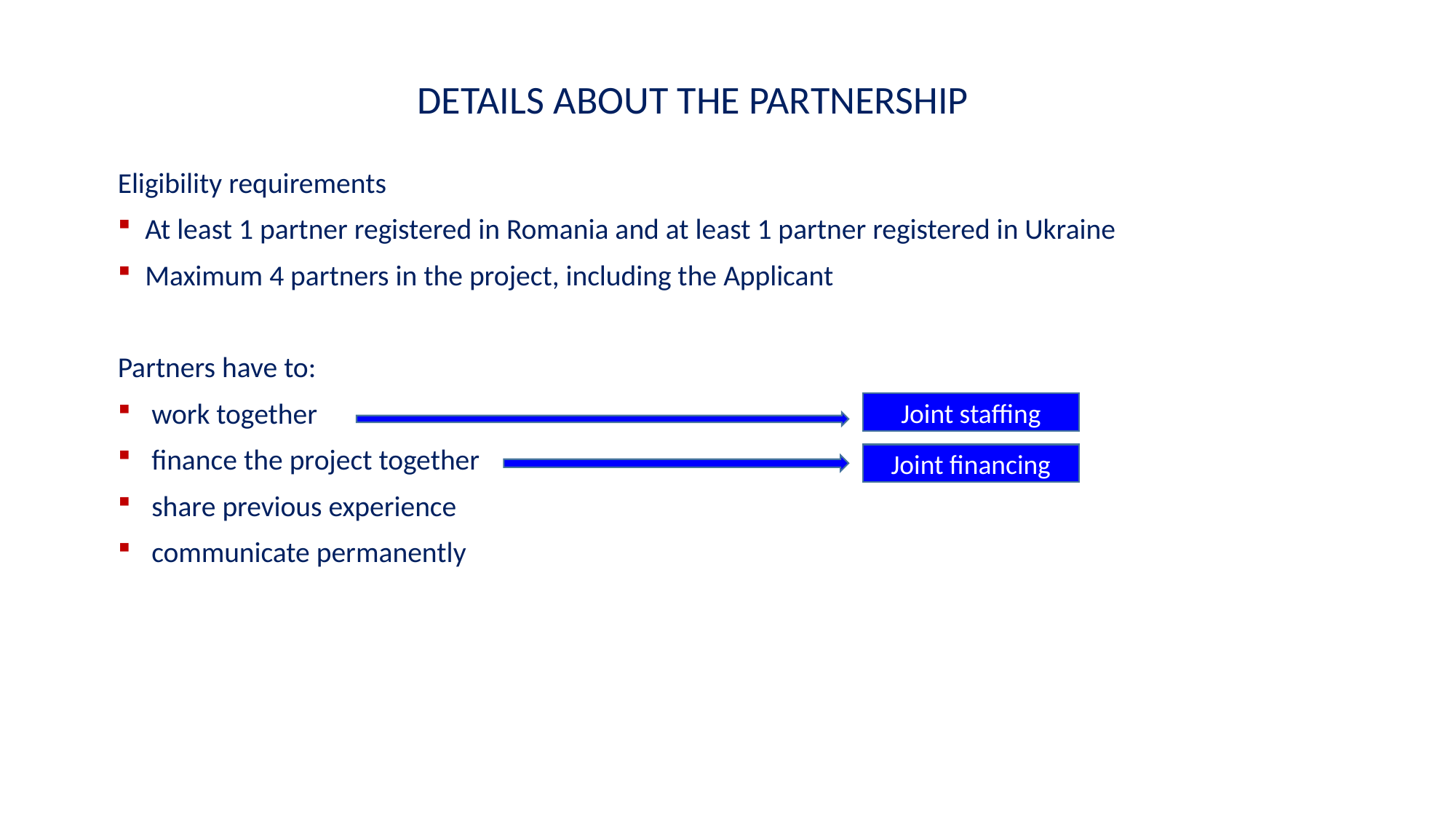

DETAILS ABOUT THE PARTNERSHIP
Eligibility requirements
At least 1 partner registered in Romania and at least 1 partner registered in Ukraine
Maximum 4 partners in the project, including the Applicant

Partners have to:
 work together
 finance the project together
 share previous experience
 communicate permanently

Joint staffing

Joint financing